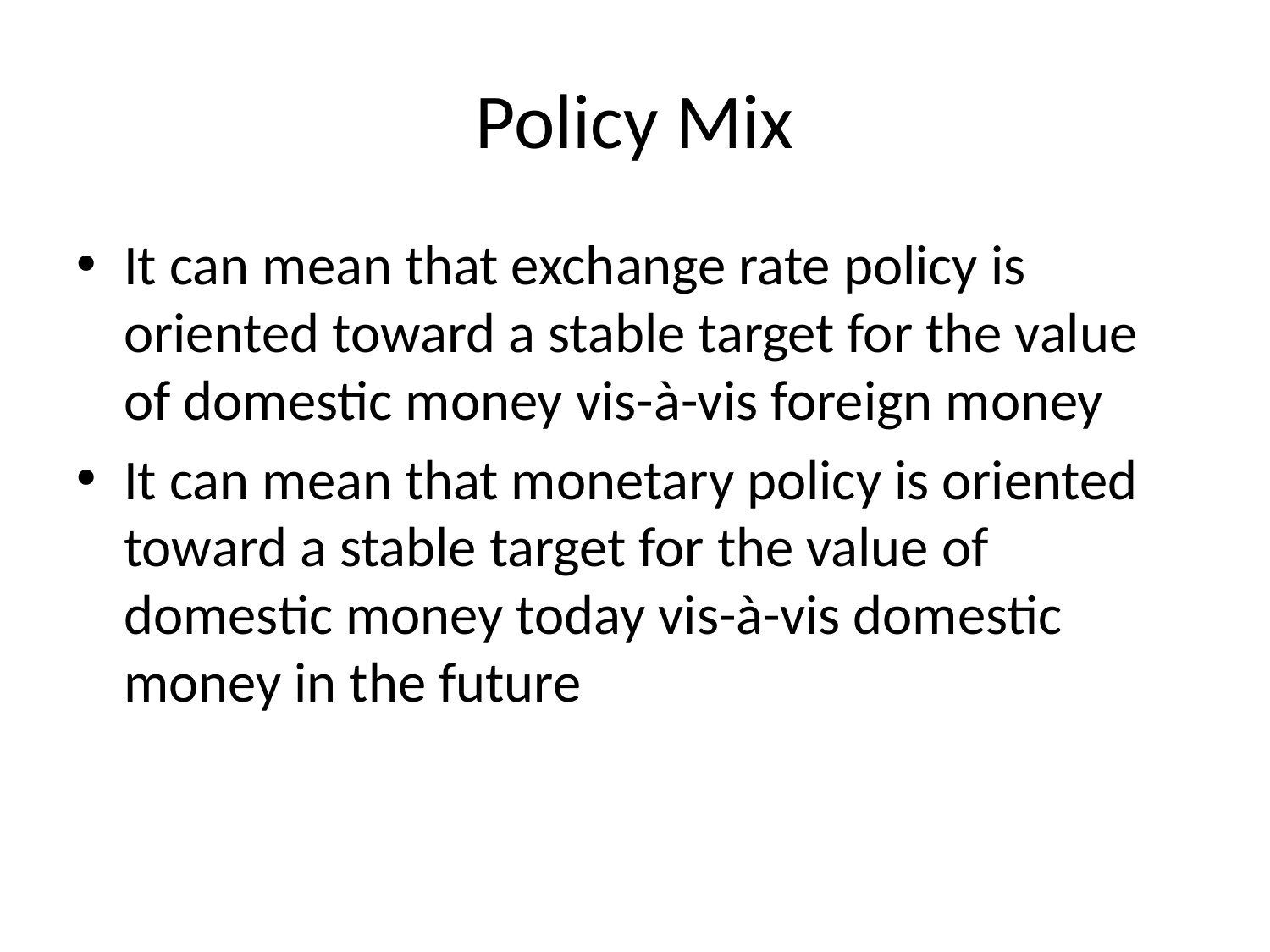

# Policy Mix
It can mean that exchange rate policy is oriented toward a stable target for the value of domestic money vis-à-vis foreign money
It can mean that monetary policy is oriented toward a stable target for the value of domestic money today vis-à-vis domestic money in the future